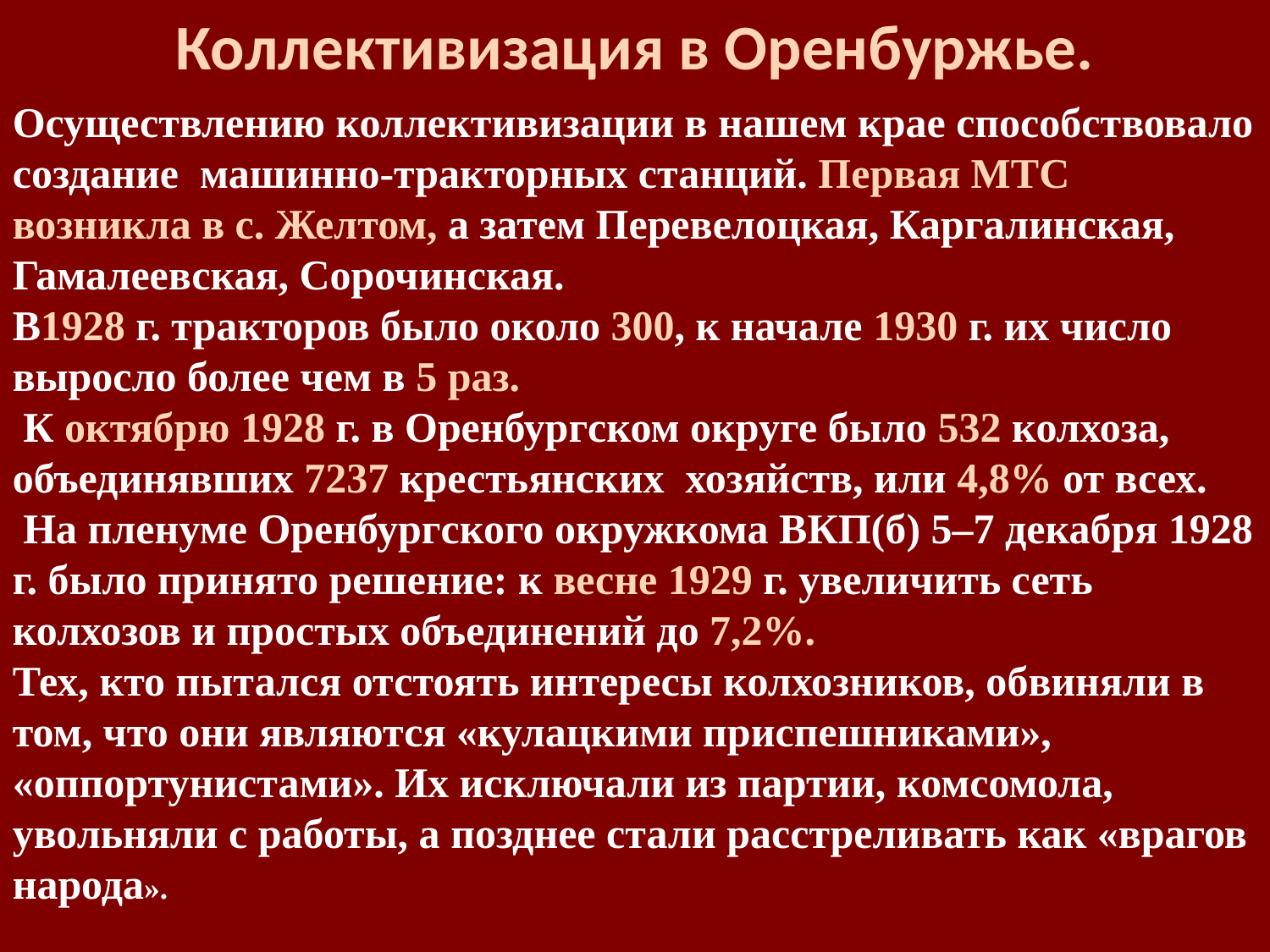

# Коллективизация в Оренбуржье.
Осуществлению коллективизации в нашем крае способствовало создание  машинно-тракторных станций. Первая МТС возникла в с. Желтом, а затем Перевелоцкая, Каргалинская, Гамалеевская, Сорочинская.
В1928 г. тракторов было около 300, к начале 1930 г. их число выросло более чем в 5 раз.
 К октябрю 1928 г. в Оренбургском округе было 532 колхоза, объединявших 7237 крестьянских  хозяйств, или 4,8% от всех.
 На пленуме Оренбургского окружкома ВКП(б) 5–7 декабря 1928 г. было принято решение: к весне 1929 г. увеличить сеть колхозов и простых объединений до 7,2%.
Тех, кто пытался отстоять интересы колхозников, обвиняли в том, что они являются «кулацкими приспешниками», «оппортунистами». Их исключали из партии, комсомола, увольняли с работы, а позднее стали расстреливать как «врагов народа».